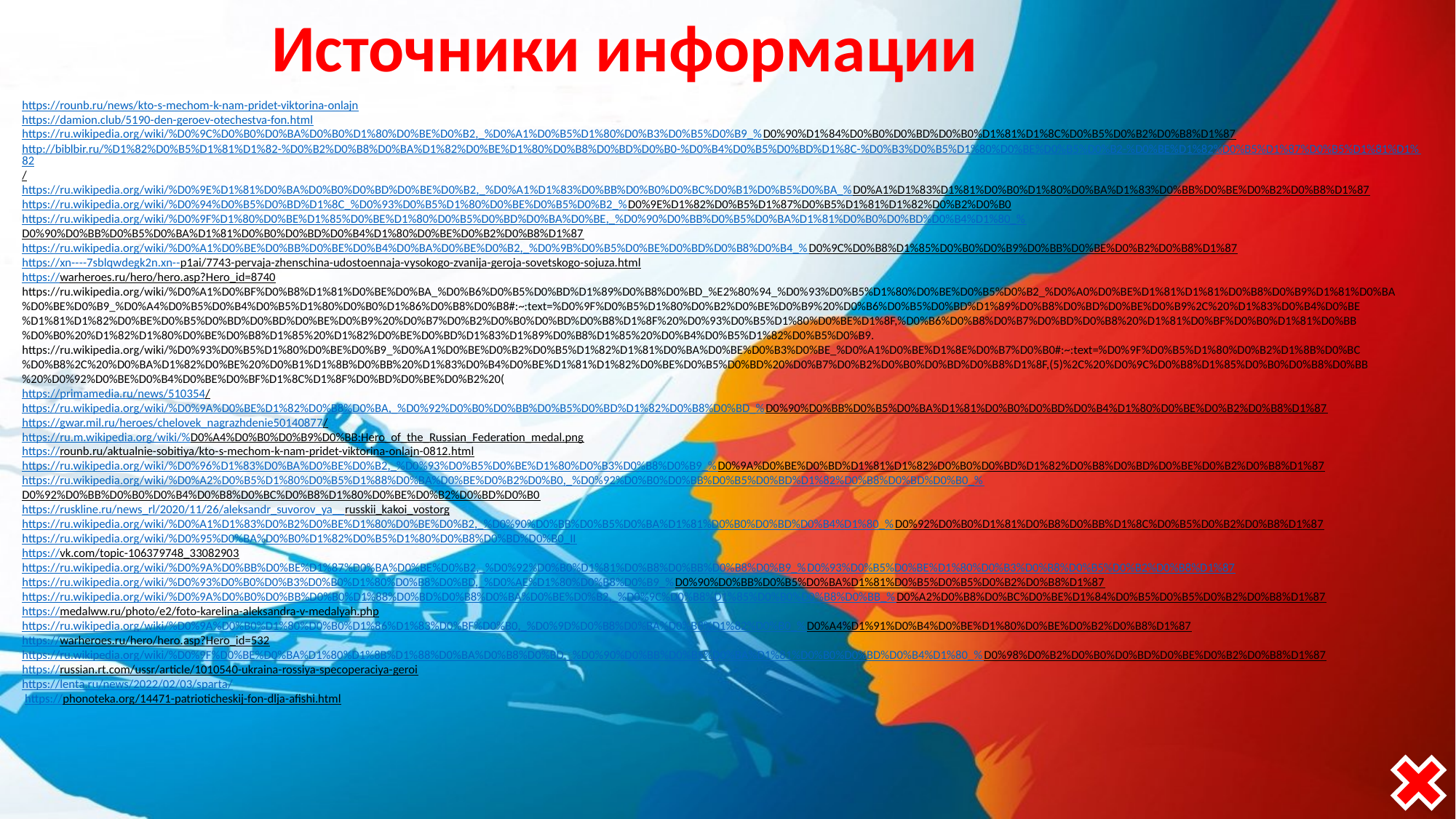

Источники информации
https://rounb.ru/news/kto-s-mechom-k-nam-pridet-viktorina-onlajn
https://damion.club/5190-den-geroev-otechestva-fon.html
https://ru.wikipedia.org/wiki/%D0%9C%D0%B0%D0%BA%D0%B0%D1%80%D0%BE%D0%B2,_%D0%A1%D0%B5%D1%80%D0%B3%D0%B5%D0%B9_%D0%90%D1%84%D0%B0%D0%BD%D0%B0%D1%81%D1%8C%D0%B5%D0%B2%D0%B8%D1%87
http://biblbir.ru/%D1%82%D0%B5%D1%81%D1%82-%D0%B2%D0%B8%D0%BA%D1%82%D0%BE%D1%80%D0%B8%D0%BD%D0%B0-%D0%B4%D0%B5%D0%BD%D1%8C-%D0%B3%D0%B5%D1%80%D0%BE%D0%B5%D0%B2-%D0%BE%D1%82%D0%B5%D1%87%D0%B5%D1%81%D1%82/
https://ru.wikipedia.org/wiki/%D0%9E%D1%81%D0%BA%D0%B0%D0%BD%D0%BE%D0%B2,_%D0%A1%D1%83%D0%BB%D0%B0%D0%BC%D0%B1%D0%B5%D0%BA_%D0%A1%D1%83%D1%81%D0%B0%D1%80%D0%BA%D1%83%D0%BB%D0%BE%D0%B2%D0%B8%D1%87
https://ru.wikipedia.org/wiki/%D0%94%D0%B5%D0%BD%D1%8C_%D0%93%D0%B5%D1%80%D0%BE%D0%B5%D0%B2_%D0%9E%D1%82%D0%B5%D1%87%D0%B5%D1%81%D1%82%D0%B2%D0%B0
https://ru.wikipedia.org/wiki/%D0%9F%D1%80%D0%BE%D1%85%D0%BE%D1%80%D0%B5%D0%BD%D0%BA%D0%BE,_%D0%90%D0%BB%D0%B5%D0%BA%D1%81%D0%B0%D0%BD%D0%B4%D1%80_%D0%90%D0%BB%D0%B5%D0%BA%D1%81%D0%B0%D0%BD%D0%B4%D1%80%D0%BE%D0%B2%D0%B8%D1%87
https://ru.wikipedia.org/wiki/%D0%A1%D0%BE%D0%BB%D0%BE%D0%B4%D0%BA%D0%BE%D0%B2,_%D0%9B%D0%B5%D0%BE%D0%BD%D0%B8%D0%B4_%D0%9C%D0%B8%D1%85%D0%B0%D0%B9%D0%BB%D0%BE%D0%B2%D0%B8%D1%87
https://xn----7sblqwdegk2n.xn--p1ai/7743-pervaja-zhenschina-udostoennaja-vysokogo-zvanija-geroja-sovetskogo-sojuza.html
https://warheroes.ru/hero/hero.asp?Hero_id=8740
https://ru.wikipedia.org/wiki/%D0%A1%D0%BF%D0%B8%D1%81%D0%BE%D0%BA_%D0%B6%D0%B5%D0%BD%D1%89%D0%B8%D0%BD_%E2%80%94_%D0%93%D0%B5%D1%80%D0%BE%D0%B5%D0%B2_%D0%A0%D0%BE%D1%81%D1%81%D0%B8%D0%B9%D1%81%D0%BA%D0%BE%D0%B9_%D0%A4%D0%B5%D0%B4%D0%B5%D1%80%D0%B0%D1%86%D0%B8%D0%B8#:~:text=%D0%9F%D0%B5%D1%80%D0%B2%D0%BE%D0%B9%20%D0%B6%D0%B5%D0%BD%D1%89%D0%B8%D0%BD%D0%BE%D0%B9%2C%20%D1%83%D0%B4%D0%BE%D1%81%D1%82%D0%BE%D0%B5%D0%BD%D0%BD%D0%BE%D0%B9%20%D0%B7%D0%B2%D0%B0%D0%BD%D0%B8%D1%8F%20%D0%93%D0%B5%D1%80%D0%BE%D1%8F,%D0%B6%D0%B8%D0%B7%D0%BD%D0%B8%20%D1%81%D0%BF%D0%B0%D1%81%D0%BB%D0%B0%20%D1%82%D1%80%D0%BE%D0%B8%D1%85%20%D1%82%D0%BE%D0%BD%D1%83%D1%89%D0%B8%D1%85%20%D0%B4%D0%B5%D1%82%D0%B5%D0%B9.
https://ru.wikipedia.org/wiki/%D0%93%D0%B5%D1%80%D0%BE%D0%B9_%D0%A1%D0%BE%D0%B2%D0%B5%D1%82%D1%81%D0%BA%D0%BE%D0%B3%D0%BE_%D0%A1%D0%BE%D1%8E%D0%B7%D0%B0#:~:text=%D0%9F%D0%B5%D1%80%D0%B2%D1%8B%D0%BC%D0%B8%2C%20%D0%BA%D1%82%D0%BE%20%D0%B1%D1%8B%D0%BB%20%D1%83%D0%B4%D0%BE%D1%81%D1%82%D0%BE%D0%B5%D0%BD%20%D0%B7%D0%B2%D0%B0%D0%BD%D0%B8%D1%8F,(5)%2C%20%D0%9C%D0%B8%D1%85%D0%B0%D0%B8%D0%BB%20%D0%92%D0%BE%D0%B4%D0%BE%D0%BF%D1%8C%D1%8F%D0%BD%D0%BE%D0%B2%20(
https://primamedia.ru/news/510354/
https://ru.wikipedia.org/wiki/%D0%9A%D0%BE%D1%82%D0%B8%D0%BA,_%D0%92%D0%B0%D0%BB%D0%B5%D0%BD%D1%82%D0%B8%D0%BD_%D0%90%D0%BB%D0%B5%D0%BA%D1%81%D0%B0%D0%BD%D0%B4%D1%80%D0%BE%D0%B2%D0%B8%D1%87
https://gwar.mil.ru/heroes/chelovek_nagrazhdenie50140877/
https://ru.m.wikipedia.org/wiki/%D0%A4%D0%B0%D0%B9%D0%BB:Hero_of_the_Russian_Federation_medal.png
https://rounb.ru/aktualnie-sobitiya/kto-s-mechom-k-nam-pridet-viktorina-onlajn-0812.html
https://ru.wikipedia.org/wiki/%D0%96%D1%83%D0%BA%D0%BE%D0%B2,_%D0%93%D0%B5%D0%BE%D1%80%D0%B3%D0%B8%D0%B9_%D0%9A%D0%BE%D0%BD%D1%81%D1%82%D0%B0%D0%BD%D1%82%D0%B8%D0%BD%D0%BE%D0%B2%D0%B8%D1%87
https://ru.wikipedia.org/wiki/%D0%A2%D0%B5%D1%80%D0%B5%D1%88%D0%BA%D0%BE%D0%B2%D0%B0,_%D0%92%D0%B0%D0%BB%D0%B5%D0%BD%D1%82%D0%B8%D0%BD%D0%B0_%D0%92%D0%BB%D0%B0%D0%B4%D0%B8%D0%BC%D0%B8%D1%80%D0%BE%D0%B2%D0%BD%D0%B0
https://ruskline.ru/news_rl/2020/11/26/aleksandr_suvorov_ya__russkii_kakoi_vostorg
https://ru.wikipedia.org/wiki/%D0%A1%D1%83%D0%B2%D0%BE%D1%80%D0%BE%D0%B2,_%D0%90%D0%BB%D0%B5%D0%BA%D1%81%D0%B0%D0%BD%D0%B4%D1%80_%D0%92%D0%B0%D1%81%D0%B8%D0%BB%D1%8C%D0%B5%D0%B2%D0%B8%D1%87
https://ru.wikipedia.org/wiki/%D0%95%D0%BA%D0%B0%D1%82%D0%B5%D1%80%D0%B8%D0%BD%D0%B0_II
https://vk.com/topic-106379748_33082903
https://ru.wikipedia.org/wiki/%D0%9A%D0%BB%D0%BE%D1%87%D0%BA%D0%BE%D0%B2,_%D0%92%D0%B0%D1%81%D0%B8%D0%BB%D0%B8%D0%B9_%D0%93%D0%B5%D0%BE%D1%80%D0%B3%D0%B8%D0%B5%D0%B2%D0%B8%D1%87
https://ru.wikipedia.org/wiki/%D0%93%D0%B0%D0%B3%D0%B0%D1%80%D0%B8%D0%BD,_%D0%AE%D1%80%D0%B8%D0%B9_%D0%90%D0%BB%D0%B5%D0%BA%D1%81%D0%B5%D0%B5%D0%B2%D0%B8%D1%87
https://ru.wikipedia.org/wiki/%D0%9A%D0%B0%D0%BB%D0%B0%D1%88%D0%BD%D0%B8%D0%BA%D0%BE%D0%B2,_%D0%9C%D0%B8%D1%85%D0%B0%D0%B8%D0%BB_%D0%A2%D0%B8%D0%BC%D0%BE%D1%84%D0%B5%D0%B5%D0%B2%D0%B8%D1%87
https://medalww.ru/photo/e2/foto-karelina-aleksandra-v-medalyah.php
https://ru.wikipedia.org/wiki/%D0%9A%D0%B0%D1%80%D0%B0%D1%86%D1%83%D0%BF%D0%B0,_%D0%9D%D0%B8%D0%BA%D0%B8%D1%82%D0%B0_%D0%A4%D1%91%D0%B4%D0%BE%D1%80%D0%BE%D0%B2%D0%B8%D1%87
https://warheroes.ru/hero/hero.asp?Hero_id=532
https://ru.wikipedia.org/wiki/%D0%9F%D0%BE%D0%BA%D1%80%D1%8B%D1%88%D0%BA%D0%B8%D0%BD,_%D0%90%D0%BB%D0%B5%D0%BA%D1%81%D0%B0%D0%BD%D0%B4%D1%80_%D0%98%D0%B2%D0%B0%D0%BD%D0%BE%D0%B2%D0%B8%D1%87
https://russian.rt.com/ussr/article/1010540-ukraina-rossiya-specoperaciya-geroi
https://lenta.ru/news/2022/02/03/sparta/
 https://phonoteka.org/14471-patrioticheskij-fon-dlja-afishi.html